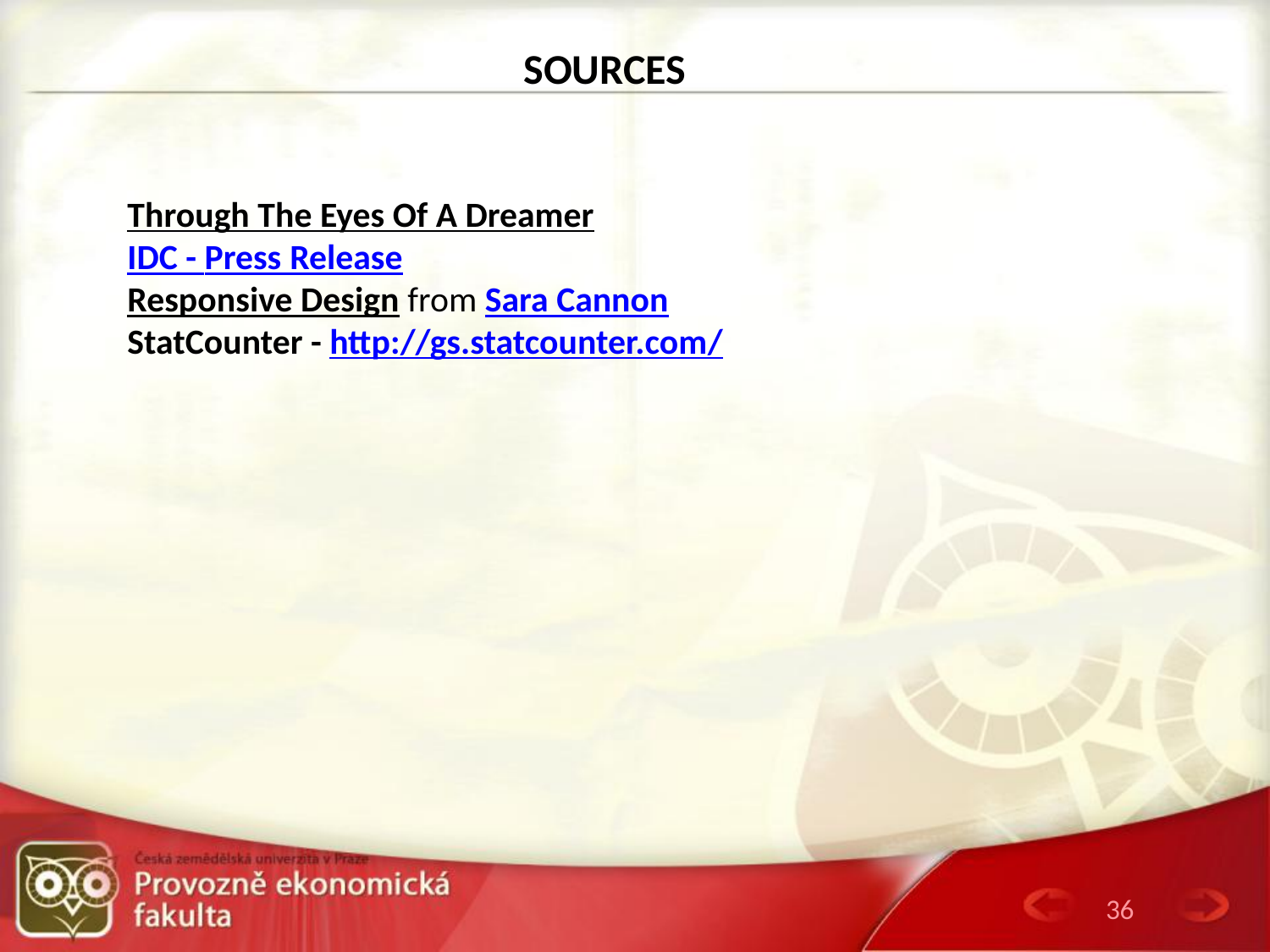

SOURCES
Through The Eyes Of A Dreamer
IDC - Press Release
Responsive Design from Sara Cannon
StatCounter - http://gs.statcounter.com/